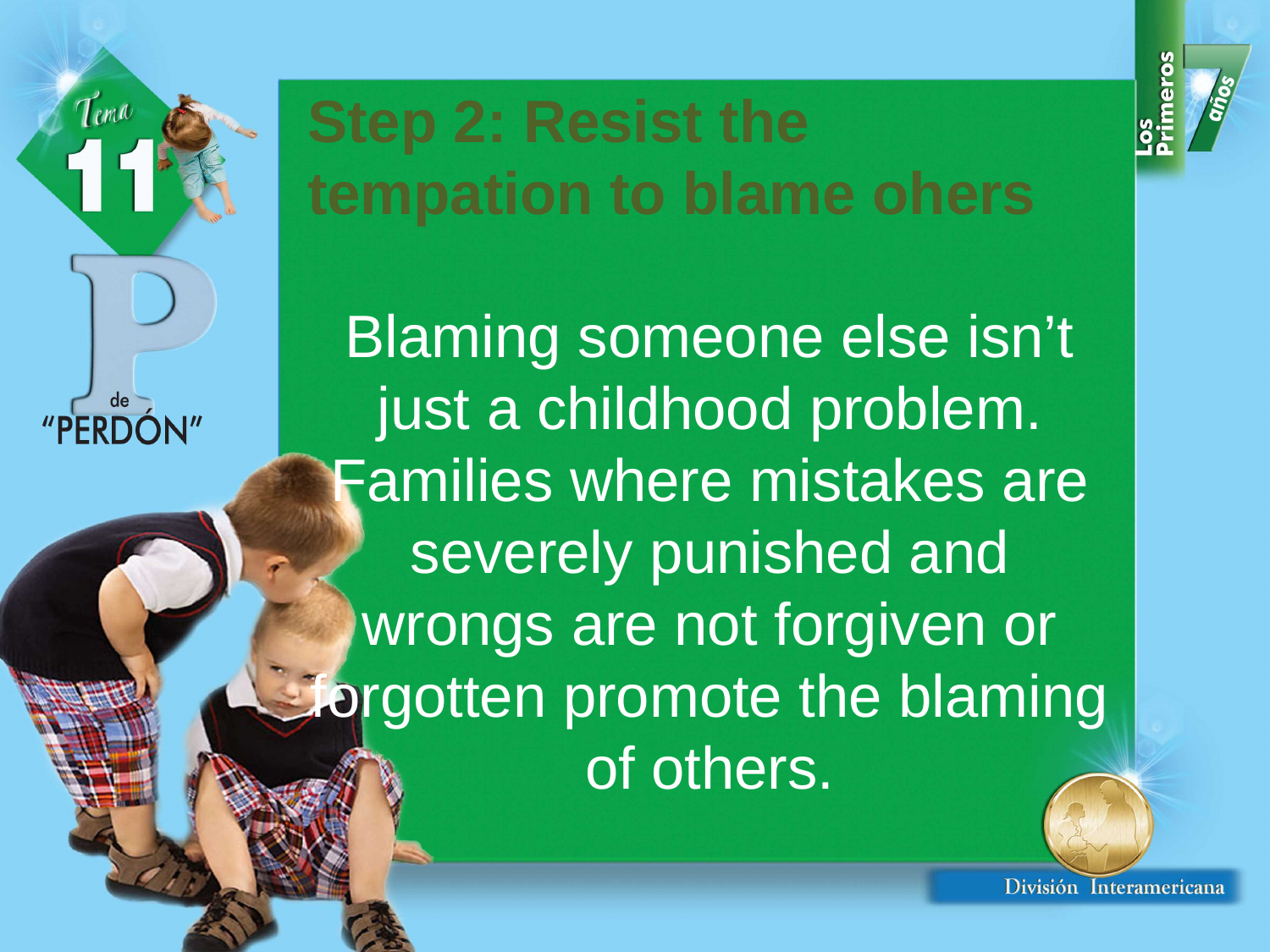

Step 2: Resist the tempation to blame ohers

Blaming someone else isn’t just a childhood problem. Families where mistakes are severely punished and wrongs are not forgiven or forgotten promote the blaming of others.